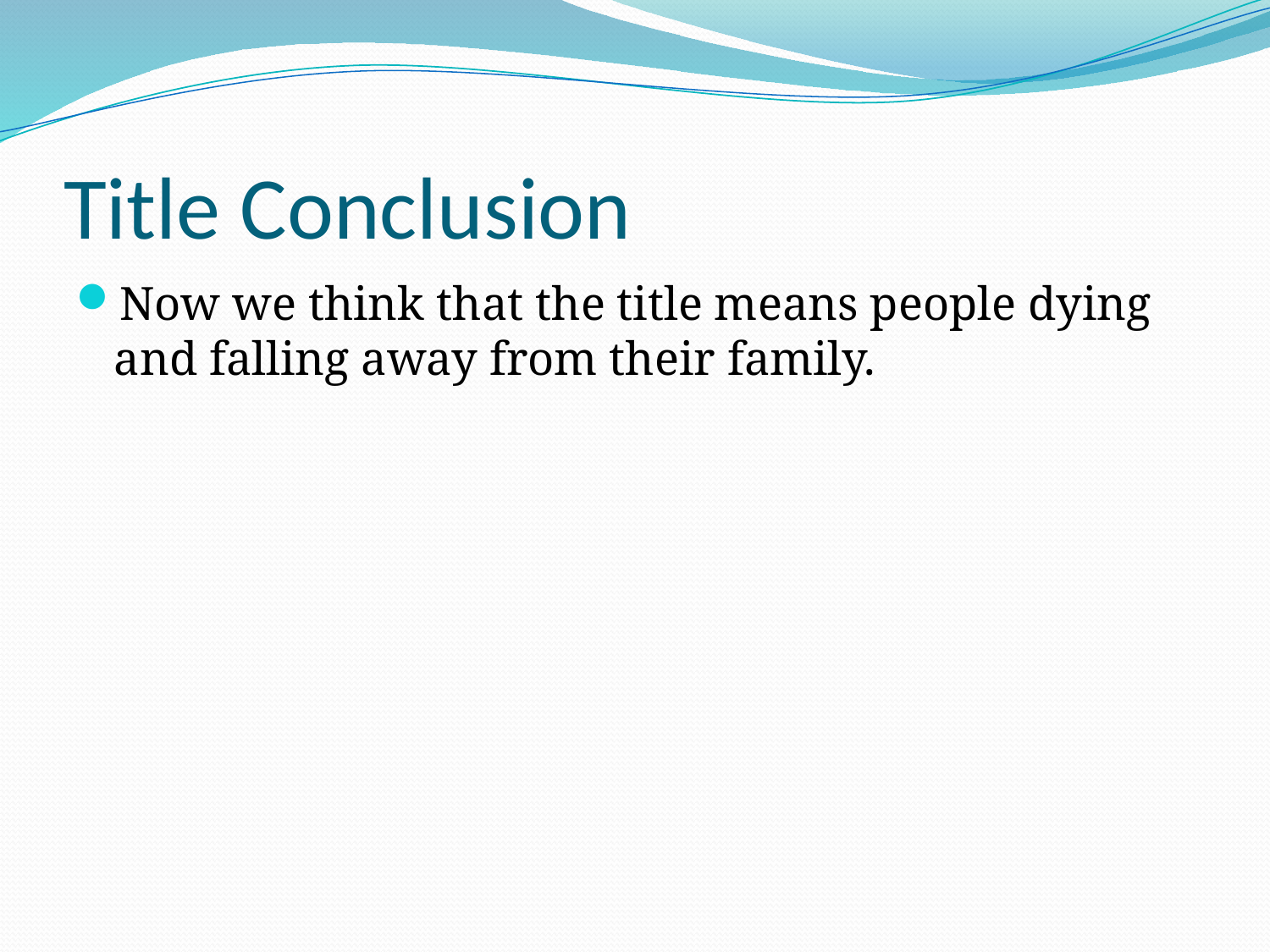

# Title Conclusion
Now we think that the title means people dying and falling away from their family.